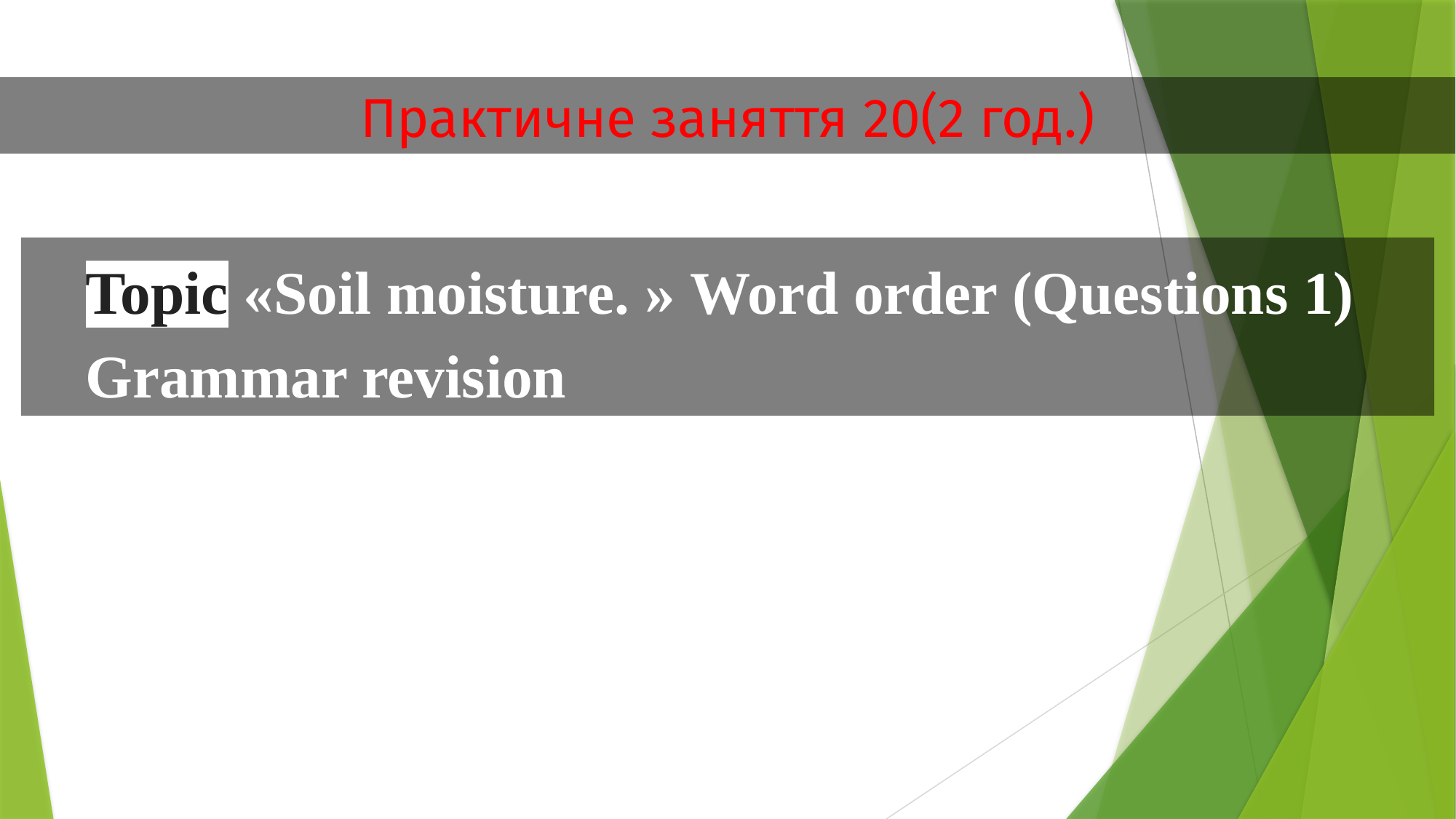

Практичне заняття 20(2 год.)
Topic «Soil moisture. » Word order (Questions 1) Grammar revision